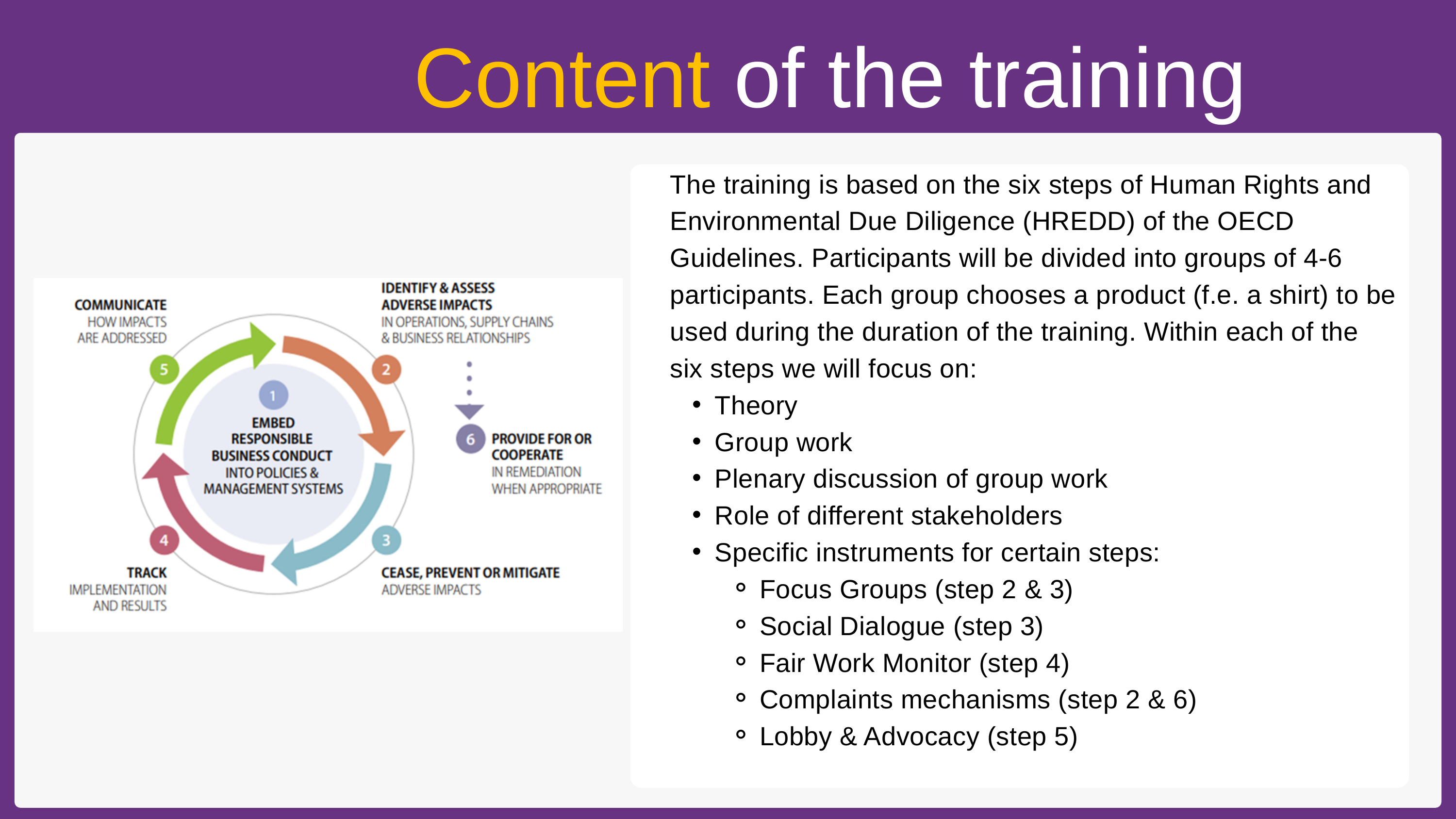

Content of the training

The training is based on the six steps of Human Rights and Environmental Due Diligence (HREDD) of the OECD Guidelines. Participants will be divided into groups of 4-6 participants. Each group chooses a product (f.e. a shirt) to be used during the duration of the training. Within each of the six steps we will focus on:
Theory
Group work
Plenary discussion of group work
Role of different stakeholders
Specific instruments for certain steps:
Focus Groups (step 2 & 3)
Social Dialogue (step 3)
Fair Work Monitor (step 4)
Complaints mechanisms (step 2 & 6)
Lobby & Advocacy (step 5)